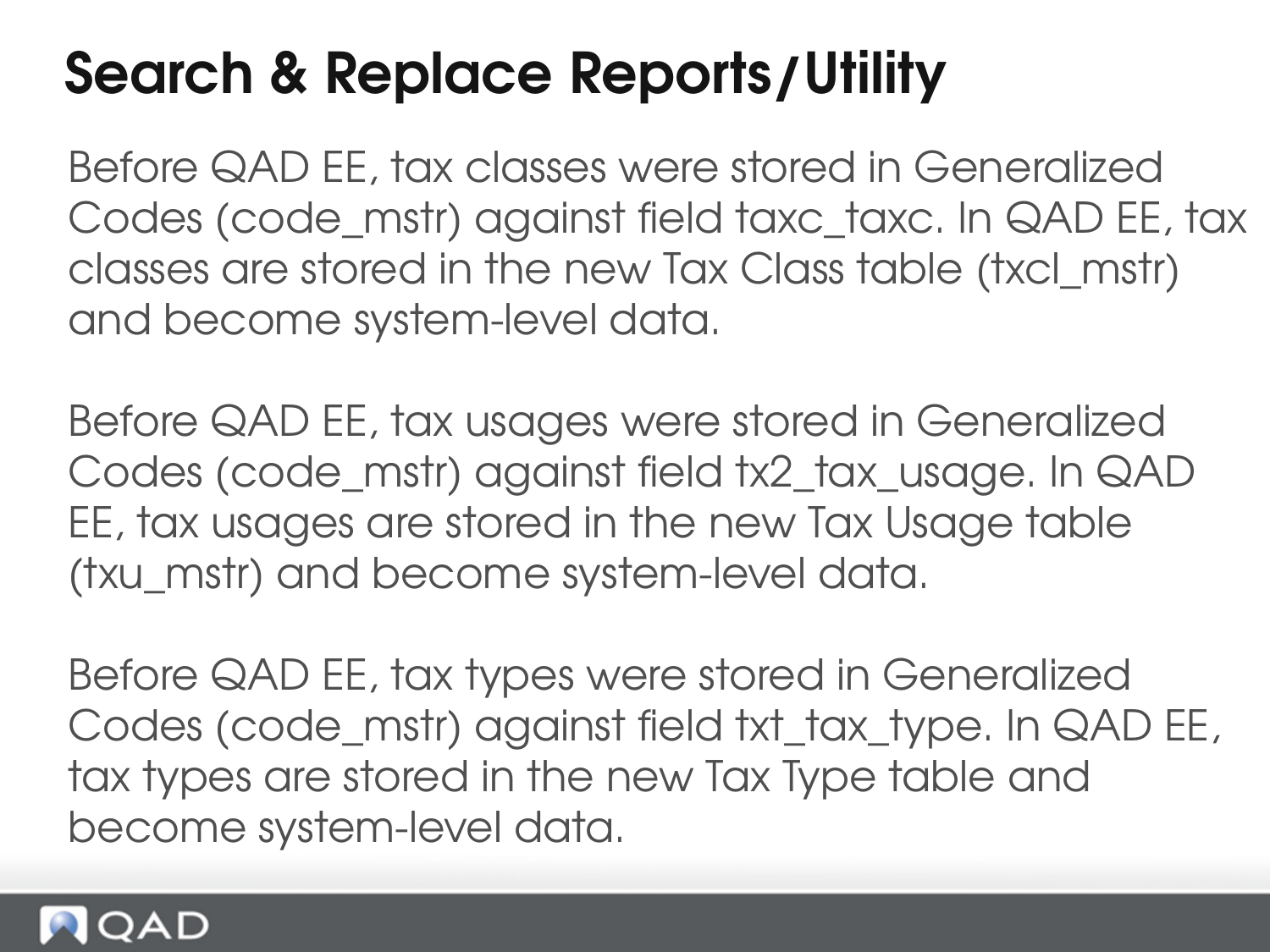

Search & Replace Reports/Utility
Before QAD EE, tax classes were stored in Generalized Codes (code_mstr) against field taxc_taxc. In QAD EE, tax classes are stored in the new Tax Class table (txcl_mstr) and become system-level data.
Before QAD EE, tax usages were stored in Generalized Codes (code_mstr) against field tx2_tax_usage. In QAD EE, tax usages are stored in the new Tax Usage table (txu_mstr) and become system-level data.
Before QAD EE, tax types were stored in Generalized Codes (code_mstr) against field txt_tax_type. In QAD EE, tax types are stored in the new Tax Type table and become system-level data.